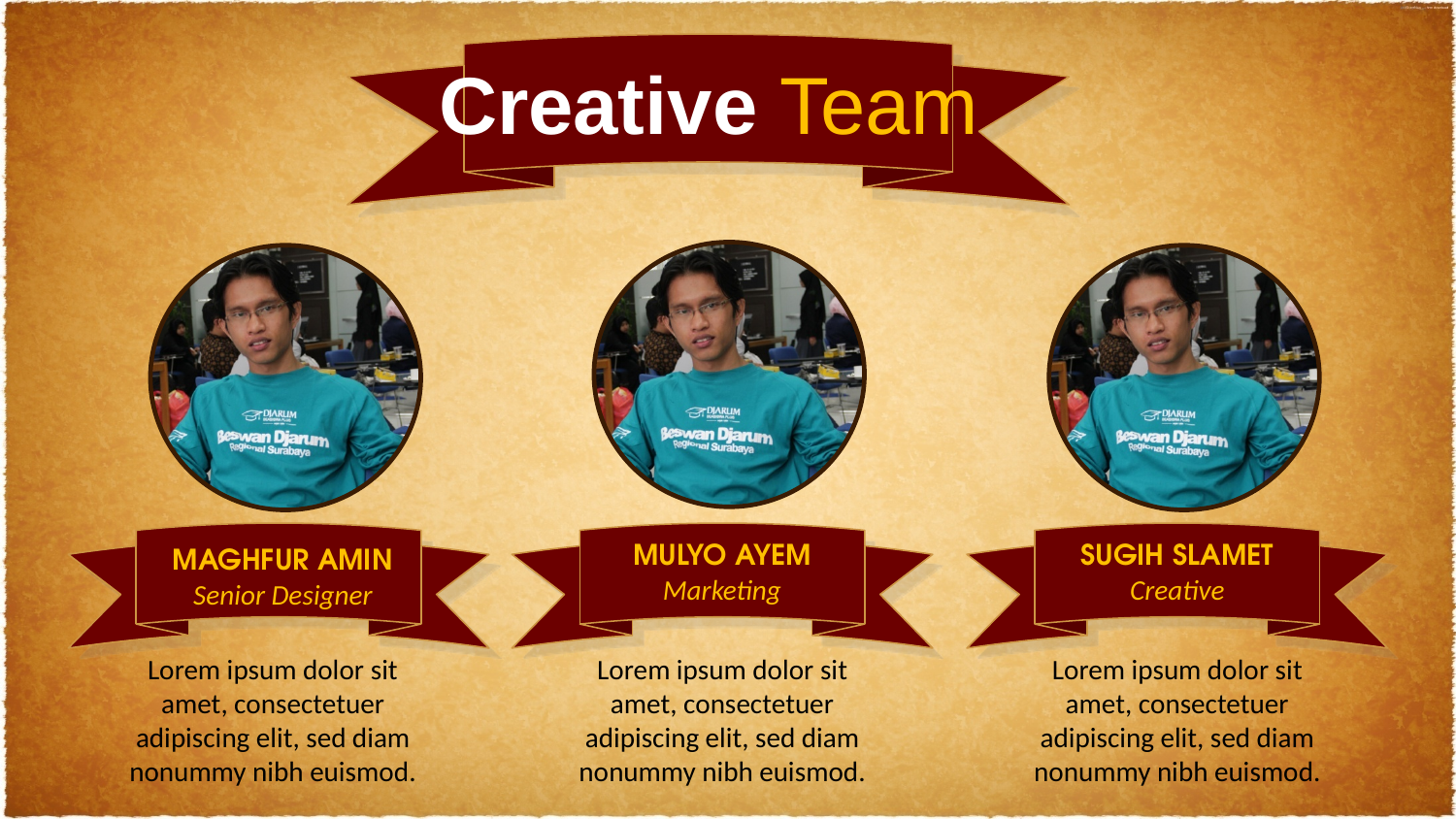

Creative Team

MULYO AYEM
Marketing
SUGIH SLAMET
Creative
MAGHFUR AMIN
Senior Designer
Lorem ipsum dolor sit amet, consectetuer adipiscing elit, sed diam nonummy nibh euismod.
Lorem ipsum dolor sit amet, consectetuer adipiscing elit, sed diam nonummy nibh euismod.
Lorem ipsum dolor sit amet, consectetuer adipiscing elit, sed diam nonummy nibh euismod.